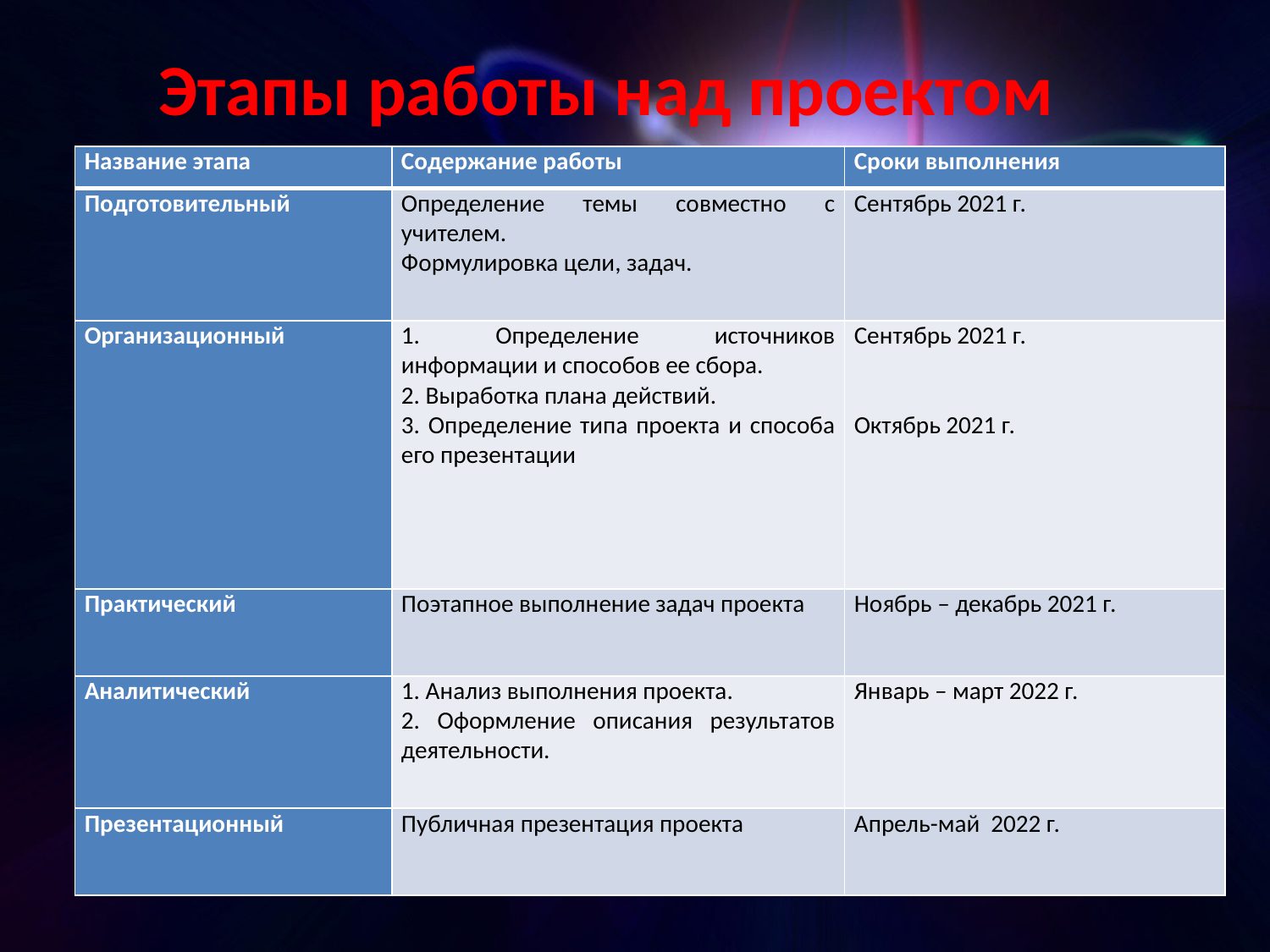

# Этапы работы над проектом
| Название этапа | Содержание работы | Сроки выполнения |
| --- | --- | --- |
| Подготовительный | Определение темы совместно с учителем. Формулировка цели, задач. | Сентябрь 2021 г. |
| Организационный | 1. Определение источников информации и способов ее сбора. 2. Выработка плана действий. 3. Определение типа проекта и способа его презентации | Сентябрь 2021 г.     Октябрь 2021 г. |
| Практический | Поэтапное выполнение задач проекта | Ноябрь – декабрь 2021 г. |
| Аналитический | 1. Анализ выполнения проекта. 2. Оформление описания результатов деятельности. | Январь – март 2022 г. |
| Презентационный | Публичная презентация проекта | Апрель-май 2022 г. |